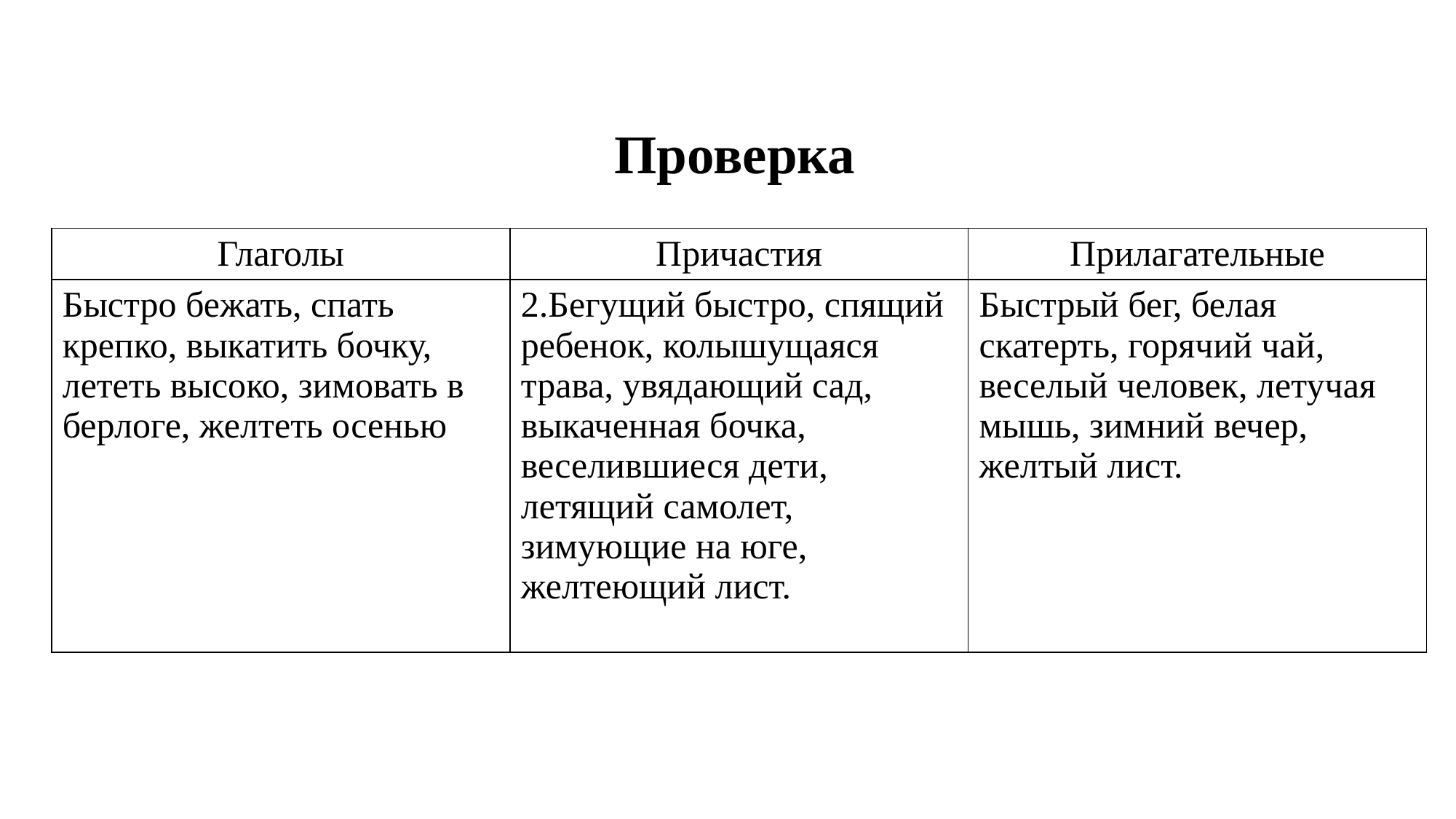

Проверка
| Глаголы | Причастия | Прилагательные |
| --- | --- | --- |
| Быстро бежать, спать крепко, выкатить бочку, лететь высоко, зимовать в берлоге, желтеть осенью | 2.Бегущий быстро, спящий ребенок, колышущаяся трава, увядающий сад, выкаченная бочка, веселившиеся дети, летящий самолет, зимующие на юге, желтеющий лист. | Быстрый бег, белая скатерть, горячий чай, веселый человек, летучая мышь, зимний вечер, желтый лист. |